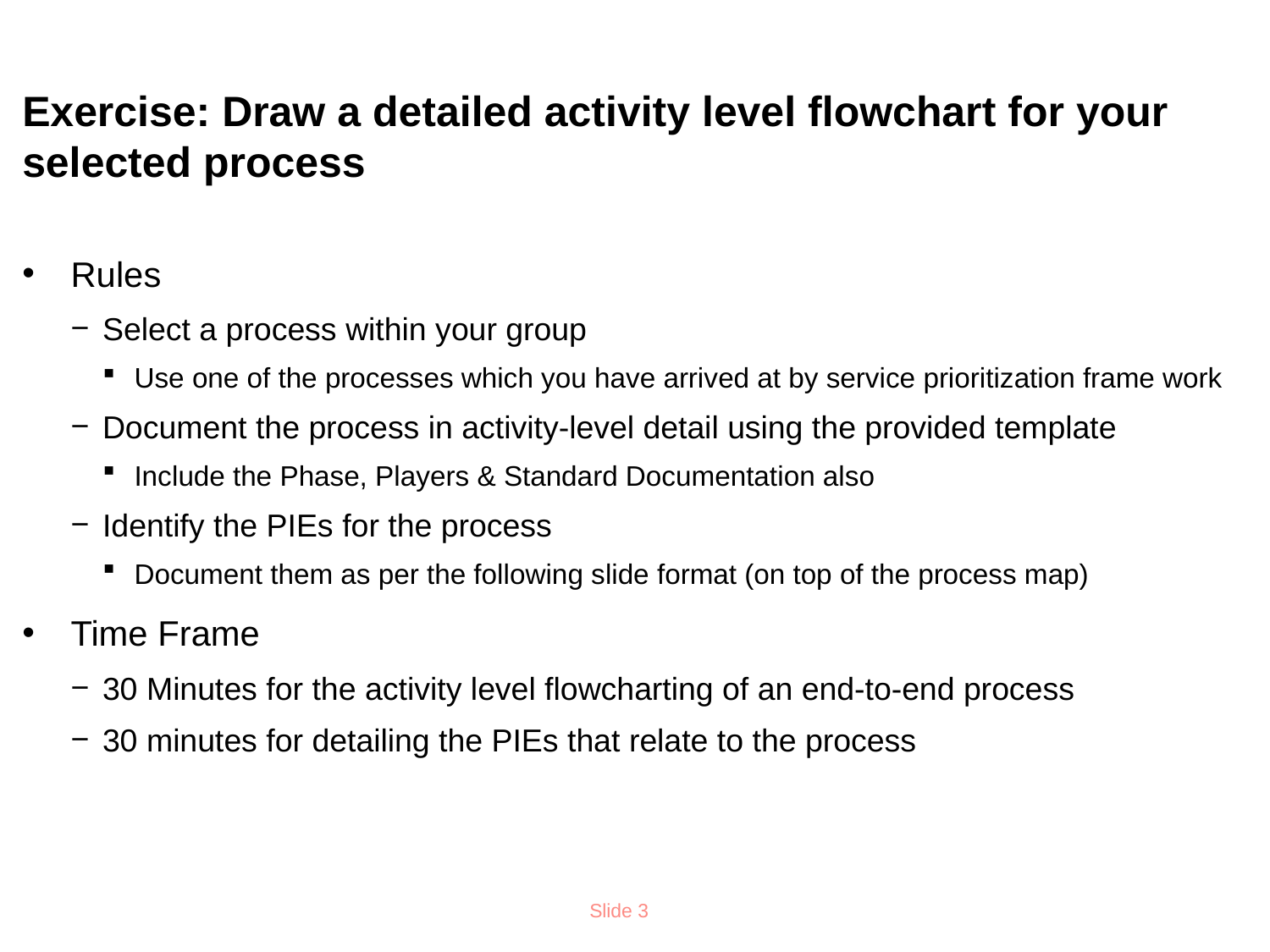

# Exercise: Draw a detailed activity level flowchart for your selected process
Rules
Select a process within your group
Use one of the processes which you have arrived at by service prioritization frame work
Document the process in activity-level detail using the provided template
Include the Phase, Players & Standard Documentation also
Identify the PIEs for the process
Document them as per the following slide format (on top of the process map)
Time Frame
30 Minutes for the activity level flowcharting of an end-to-end process
30 minutes for detailing the PIEs that relate to the process